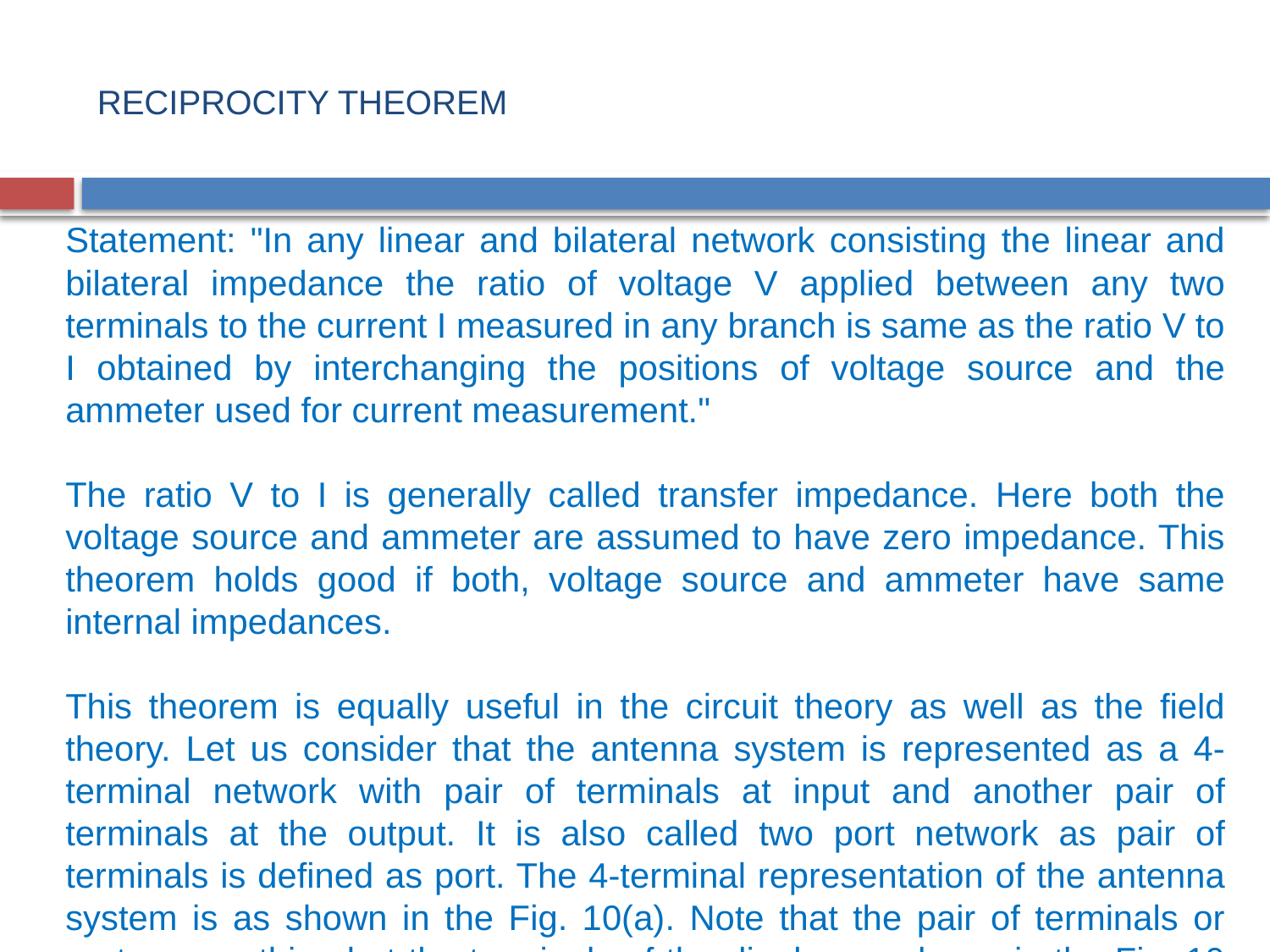

# RECIPROCITY THEOREM
Statement: "In any linear and bilateral network consisting the linear and bilateral impedance the ratio of voltage V applied between any two terminals to the current I measured in any branch is same as the ratio V to I obtained by interchanging the positions of voltage source and the ammeter used for current measurement."

The ratio V to I is generally called transfer impedance. Here both the voltage source and ammeter are assumed to have zero impedance. This theorem holds good if both, voltage source and ammeter have same internal impedances.

This theorem is equally useful in the circuit theory as well as the field theory. Let us consider that the antenna system is represented as a 4-terminal network with pair of terminals at input and another pair of terminals at the output. It is also called two port network as pair of terminals is defined as port. The 4-terminal representation of the antenna system is as shown in the Fig. 10(a). Note that the pair of terminals or ports are nothing but the terminals of the dipoles as shown in the Fig. 10 (b).